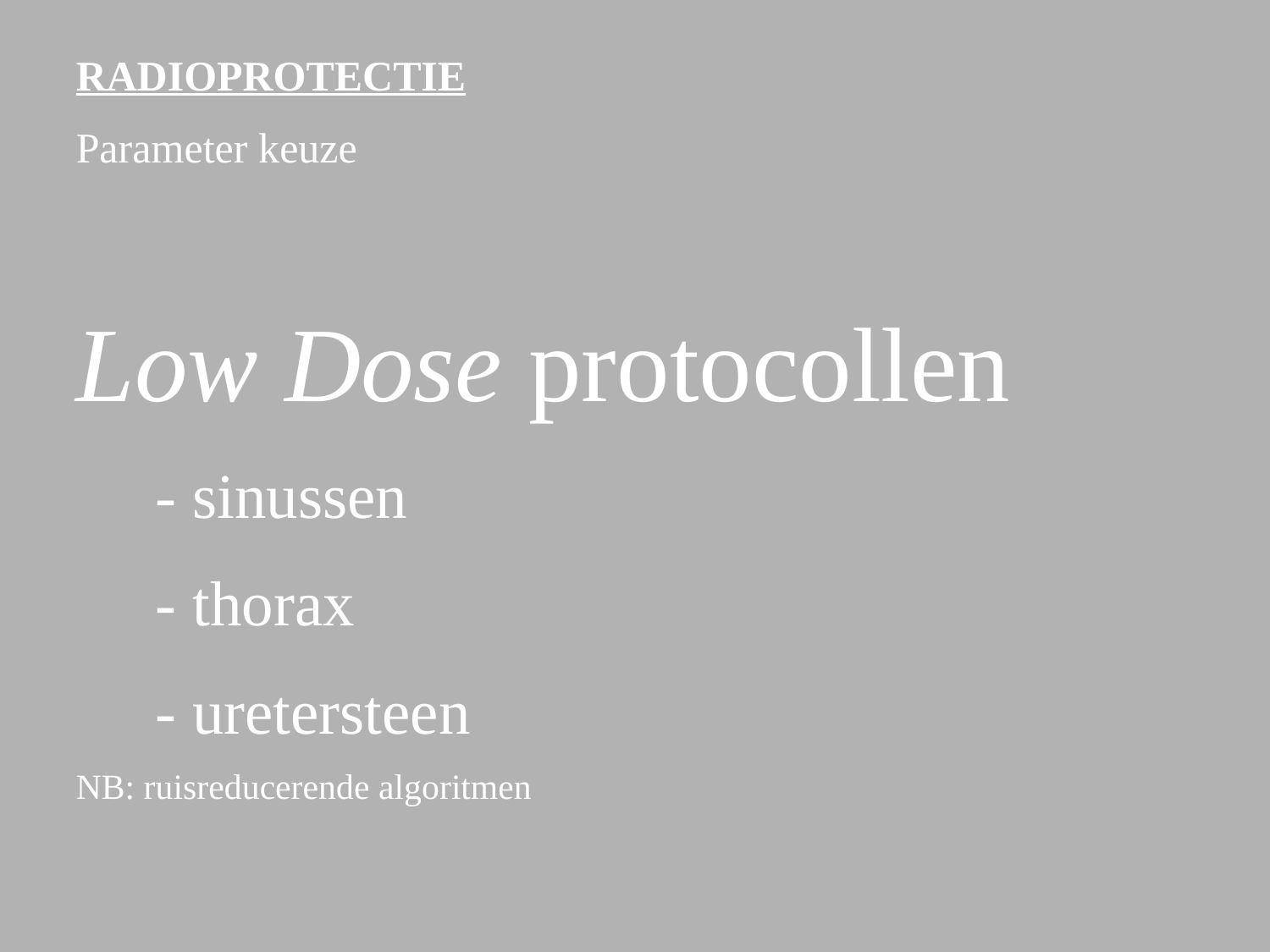

RADIOPROTECTIE
Parameter keuze

Low Dose protocollen
     - sinussen
     - thorax
     - uretersteen
NB: ruisreducerende algoritmen